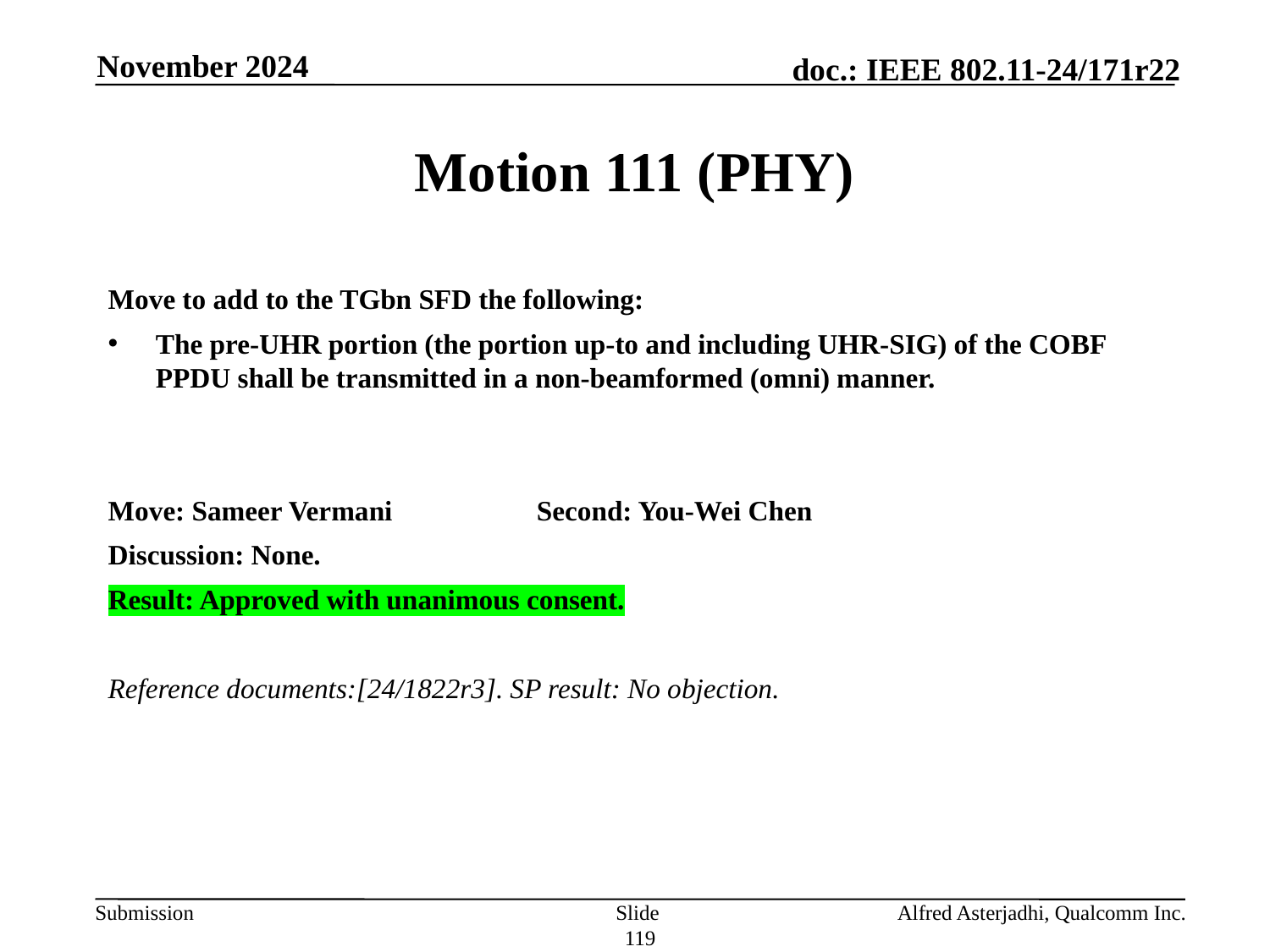

November 2024
# Motion 111 (PHY)
Move to add to the TGbn SFD the following:
The pre-UHR portion (the portion up-to and including UHR-SIG) of the COBF PPDU shall be transmitted in a non-beamformed (omni) manner.

Move: Sameer Vermani 		Second: You-Wei Chen
Discussion: None.
Result: Approved with unanimous consent.

Reference documents:[24/1822r3]. SP result: No objection.

Slide 119
Alfred Asterjadhi, Qualcomm Inc.